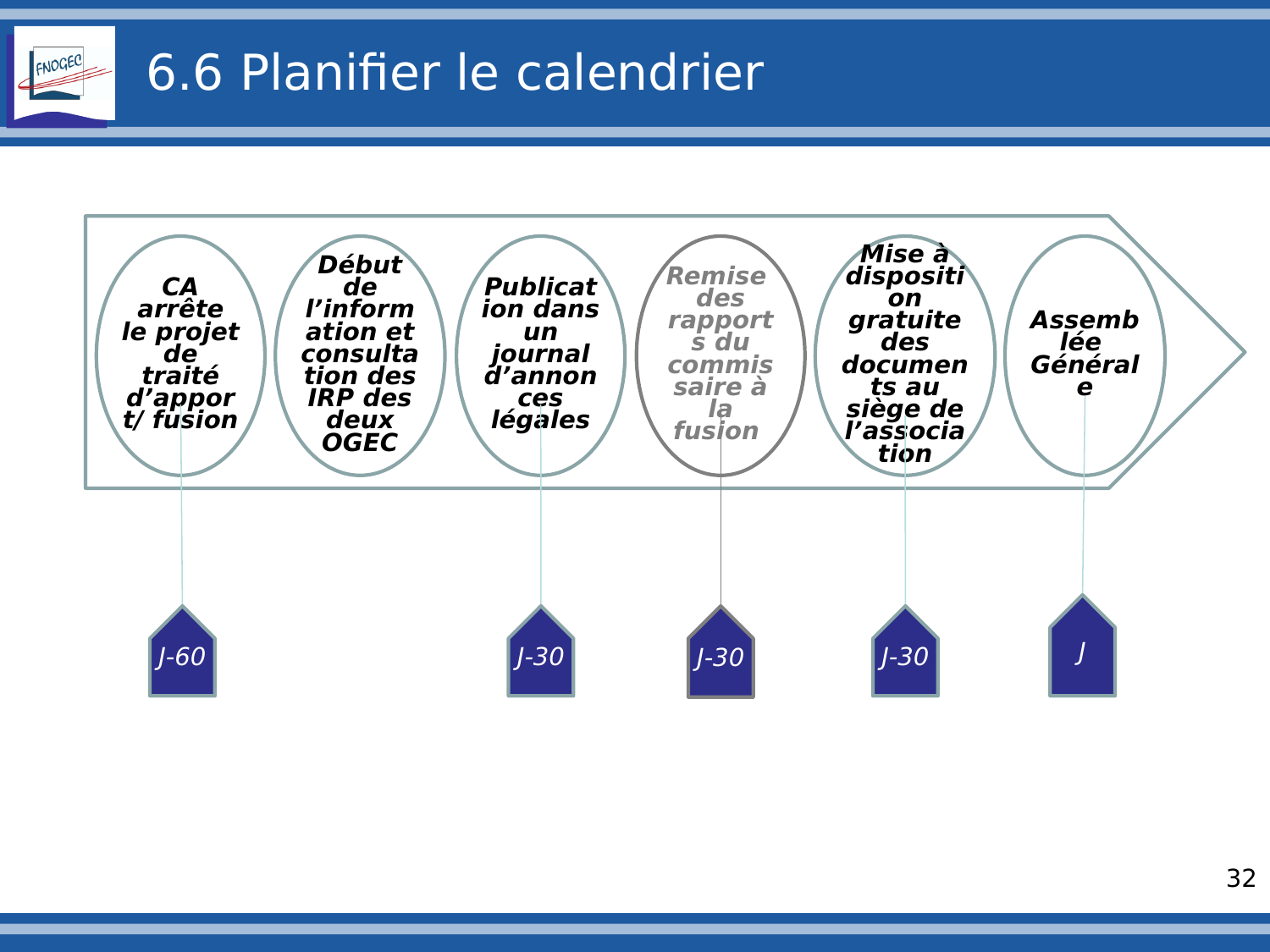

# 6.6 Planifier le calendrier

Remise
des rapports du commissaire à la fusion
J-30
Mise à disposition gratuite des documents au siège de l’association
J-30
CA arrête le projet de traité d’apport/ fusion
J-60
Publication dans un journal d’annonces légales
J-30
Début de l’information et consultation des IRP des deux OGEC
Assemblée
Générale
J
32